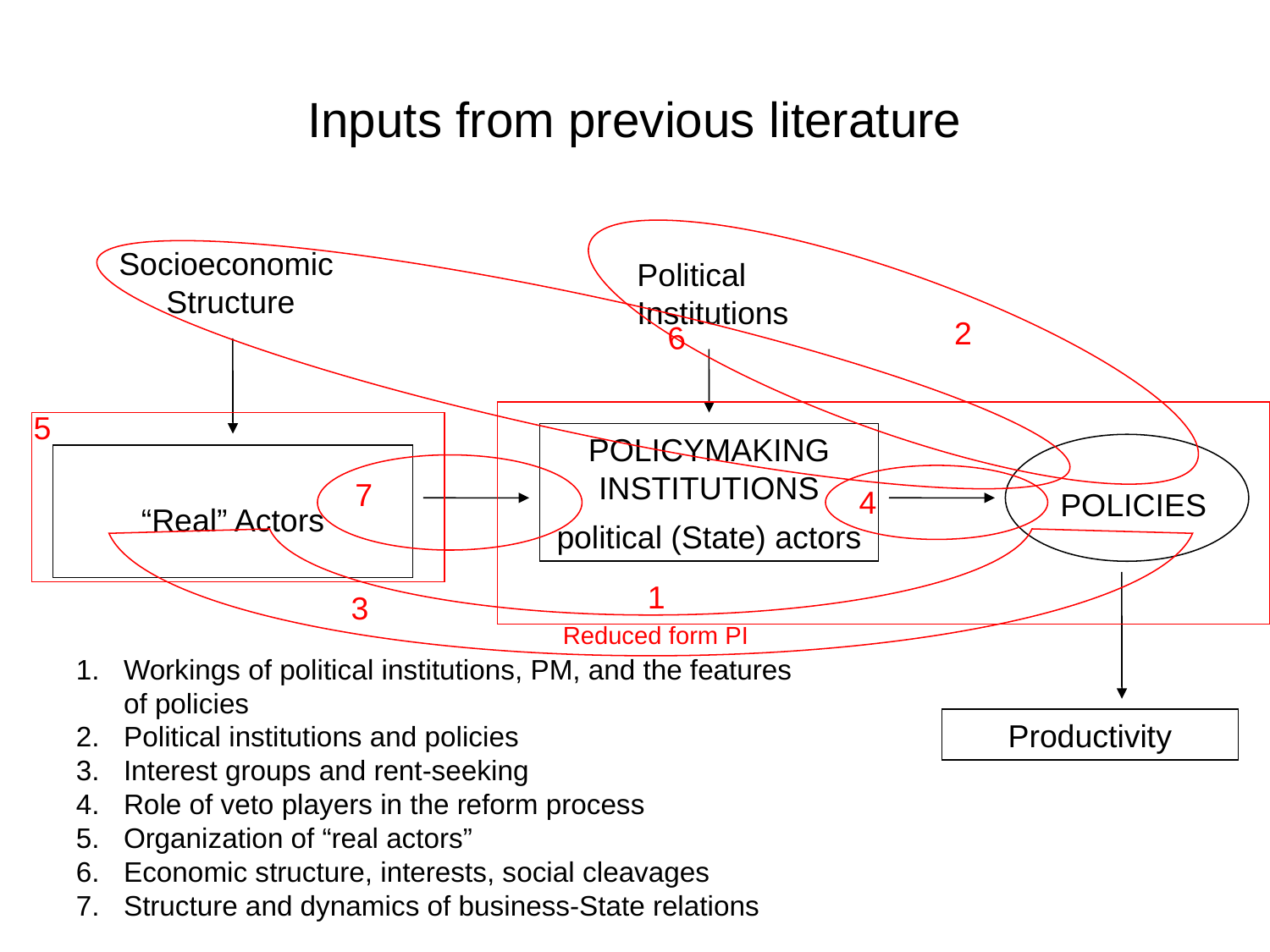

# Inputs from previous literature
Socioeconomic
Structure
Political
Institutions

POLICYMAKING INSTITUTIONS
political (State) actors

“Real” Actors

POLICIES

Productivity

2

6

3
Reduced form PI
5

1

7

4

Workings of political institutions, PM, and the features of policies
Political institutions and policies
Interest groups and rent-seeking
Role of veto players in the reform process
Organization of “real actors”
Economic structure, interests, social cleavages
Structure and dynamics of business-State relations